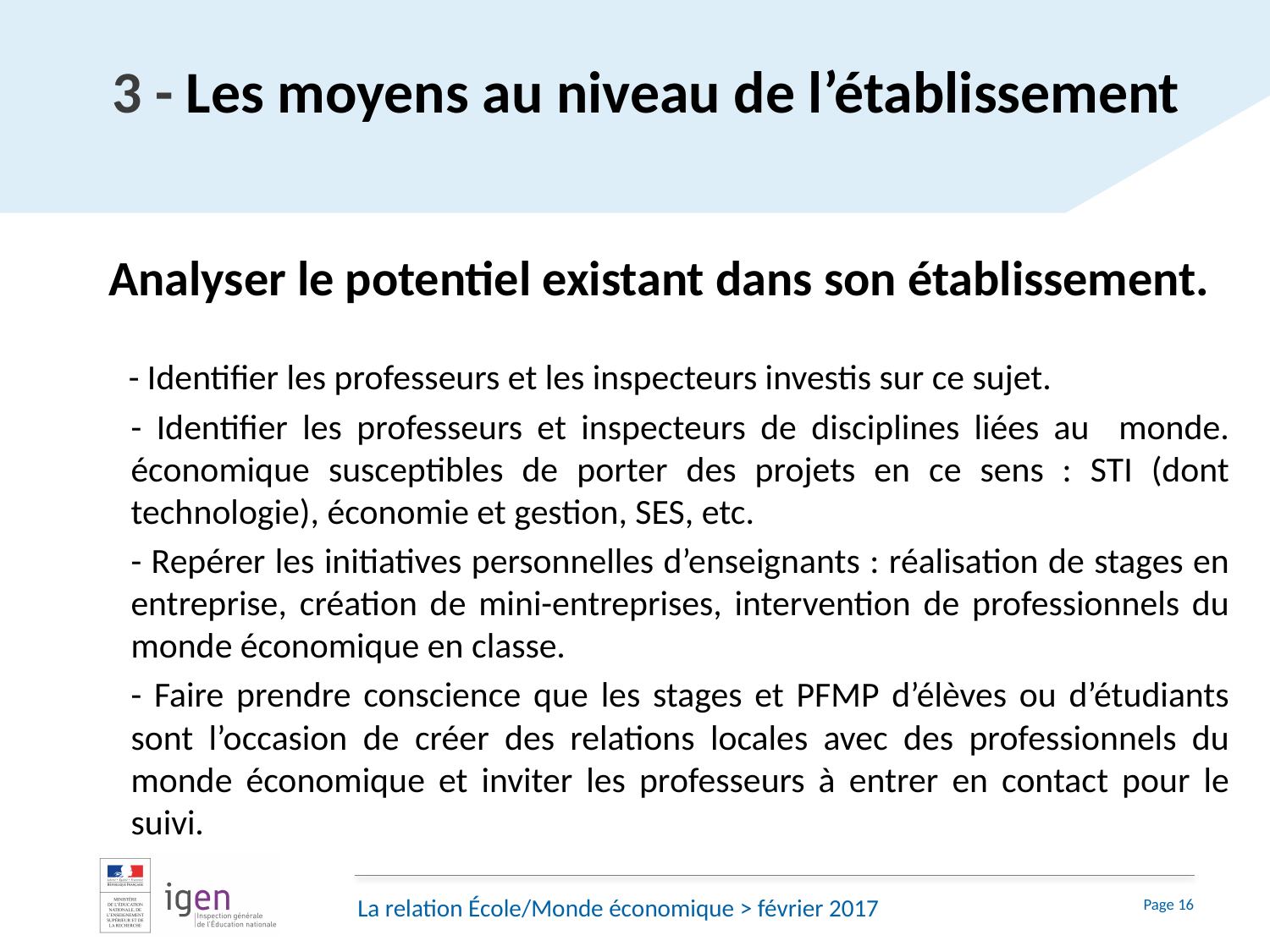

# 3 - Les moyens au niveau de l’établissement
Analyser le potentiel existant dans son établissement.
   - Identifier les professeurs et les inspecteurs investis sur ce sujet.
- Identifier les professeurs et inspecteurs de disciplines liées au  monde. économique susceptibles de porter des projets en ce sens : STI (dont technologie), économie et gestion, SES, etc.
- Repérer les initiatives personnelles d’enseignants : réalisation de stages en entreprise, création de mini-entreprises, intervention de professionnels du monde économique en classe.
- Faire prendre conscience que les stages et PFMP d’élèves ou d’étudiants sont l’occasion de créer des relations locales avec des professionnels du monde économique et inviter les professeurs à entrer en contact pour le suivi.